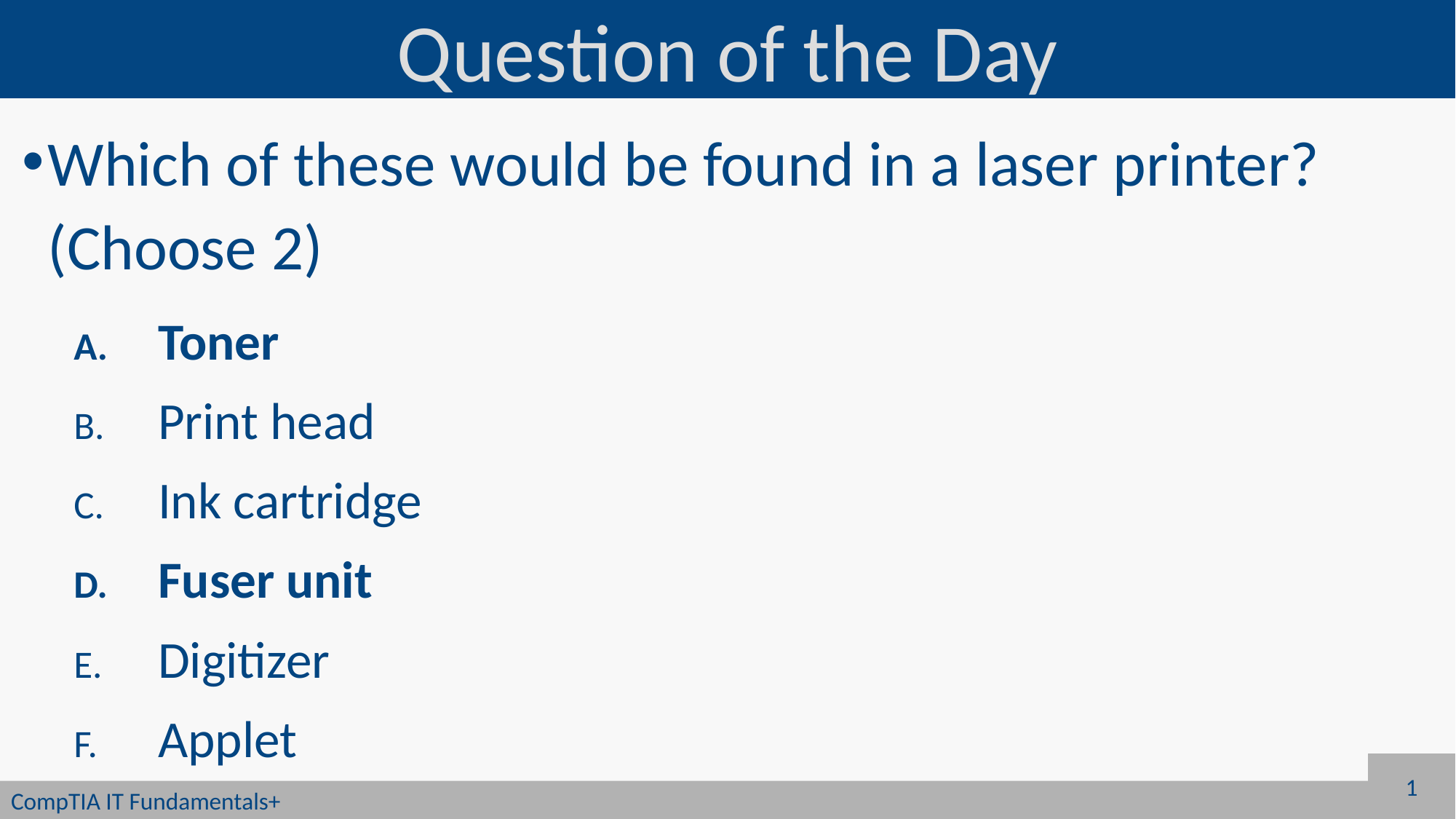

# Question of the Day
Which of these would be found in a laser printer? (Choose 2)
Toner
Print head
Ink cartridge
Fuser unit
Digitizer
Applet
1
CompTIA IT Fundamentals+